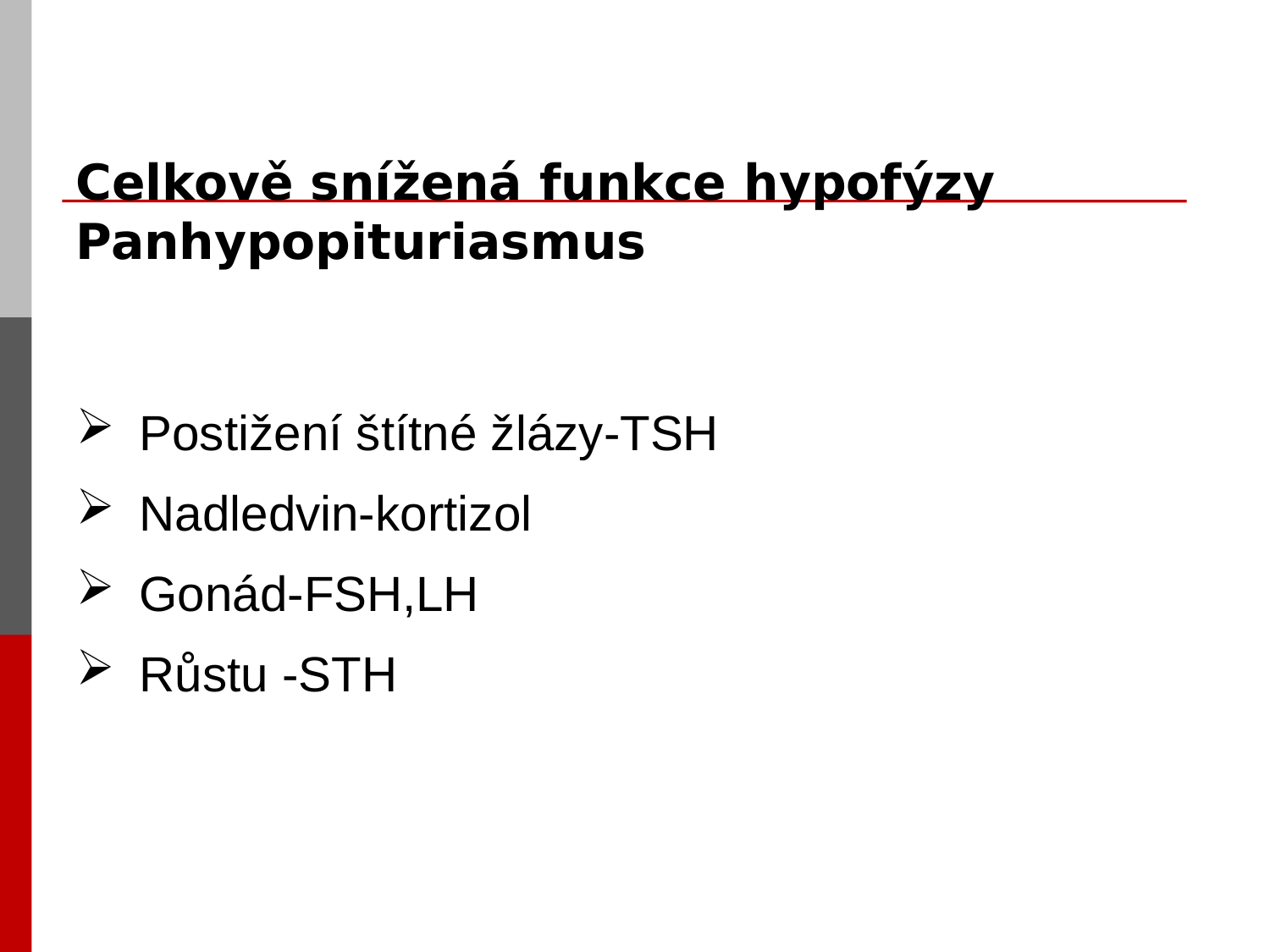

# Celkově snížená funkce hypofýzy Panhypopituriasmus

Postižení štítné žlázy-TSH
Nadledvin-kortizol
Gonád-FSH,LH
Růstu -STH